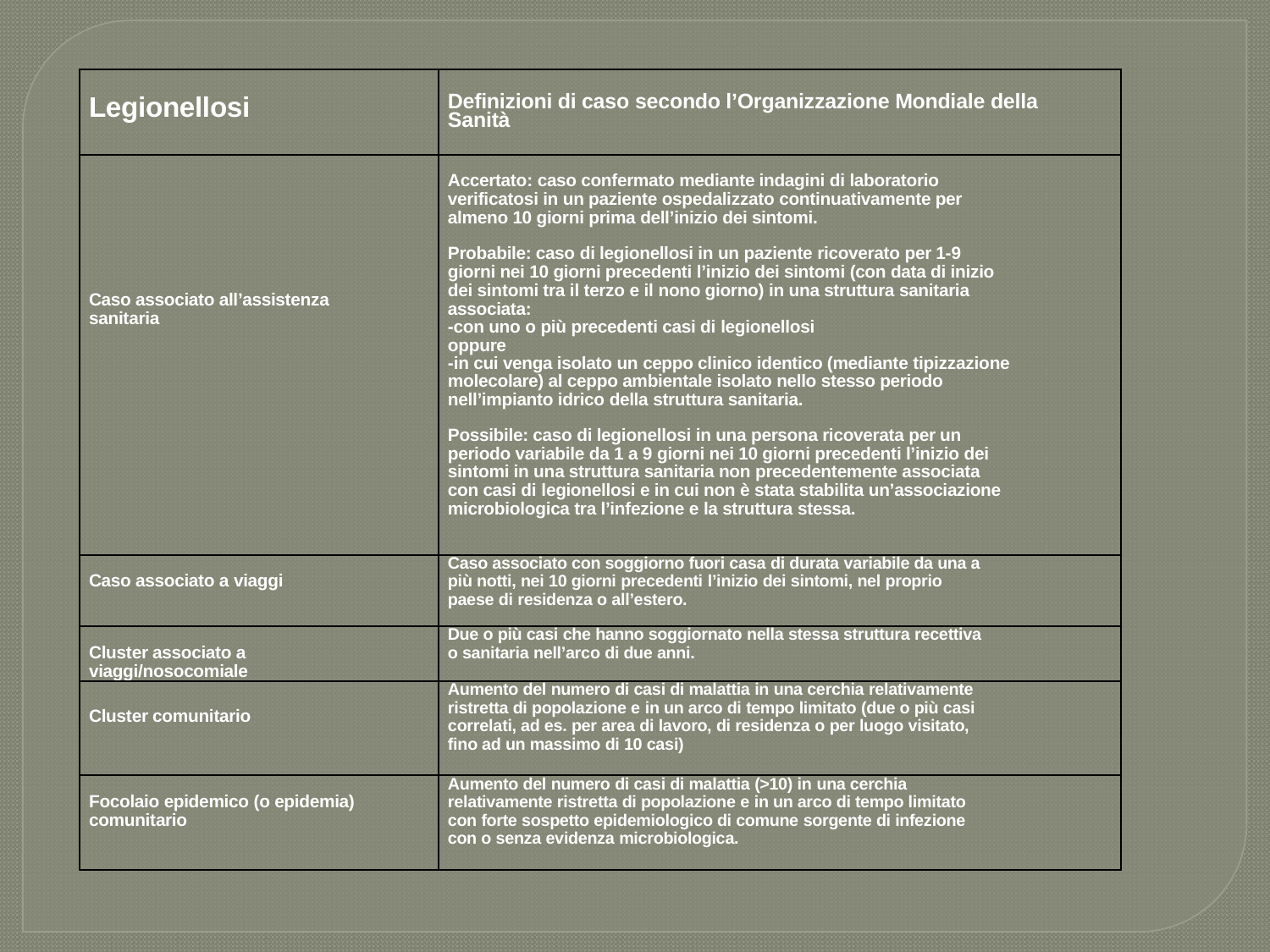

| Legionellosi | Definizioni di caso secondo l’Organizzazione Mondiale della Sanità |
| --- | --- |
| Caso associato all’assistenza sanitaria | Accertato: caso confermato mediante indagini di laboratorio verificatosi in un paziente ospedalizzato continuativamente per almeno 10 giorni prima dell’inizio dei sintomi. Probabile: caso di legionellosi in un paziente ricoverato per 1-9 giorni nei 10 giorni precedenti l’inizio dei sintomi (con data di inizio dei sintomi tra il terzo e il nono giorno) in una struttura sanitaria associata: -con uno o più precedenti casi di legionellosi oppure -in cui venga isolato un ceppo clinico identico (mediante tipizzazione molecolare) al ceppo ambientale isolato nello stesso periodo nell’impianto idrico della struttura sanitaria. Possibile: caso di legionellosi in una persona ricoverata per un periodo variabile da 1 a 9 giorni nei 10 giorni precedenti l’inizio dei sintomi in una struttura sanitaria non precedentemente associata con casi di legionellosi e in cui non è stata stabilita un’associazione microbiologica tra l’infezione e la struttura stessa. |
| Caso associato a viaggi | Caso associato con soggiorno fuori casa di durata variabile da una a più notti, nei 10 giorni precedenti l’inizio dei sintomi, nel proprio paese di residenza o all’estero. |
| Cluster associato a viaggi/nosocomiale | Due o più casi che hanno soggiornato nella stessa struttura recettiva o sanitaria nell’arco di due anni. |
| Cluster comunitario | Aumento del numero di casi di malattia in una cerchia relativamente ristretta di popolazione e in un arco di tempo limitato (due o più casi correlati, ad es. per area di lavoro, di residenza o per luogo visitato, fino ad un massimo di 10 casi) |
| Focolaio epidemico (o epidemia) comunitario | Aumento del numero di casi di malattia (>10) in una cerchia relativamente ristretta di popolazione e in un arco di tempo limitato con forte sospetto epidemiologico di comune sorgente di infezione con o senza evidenza microbiologica. |